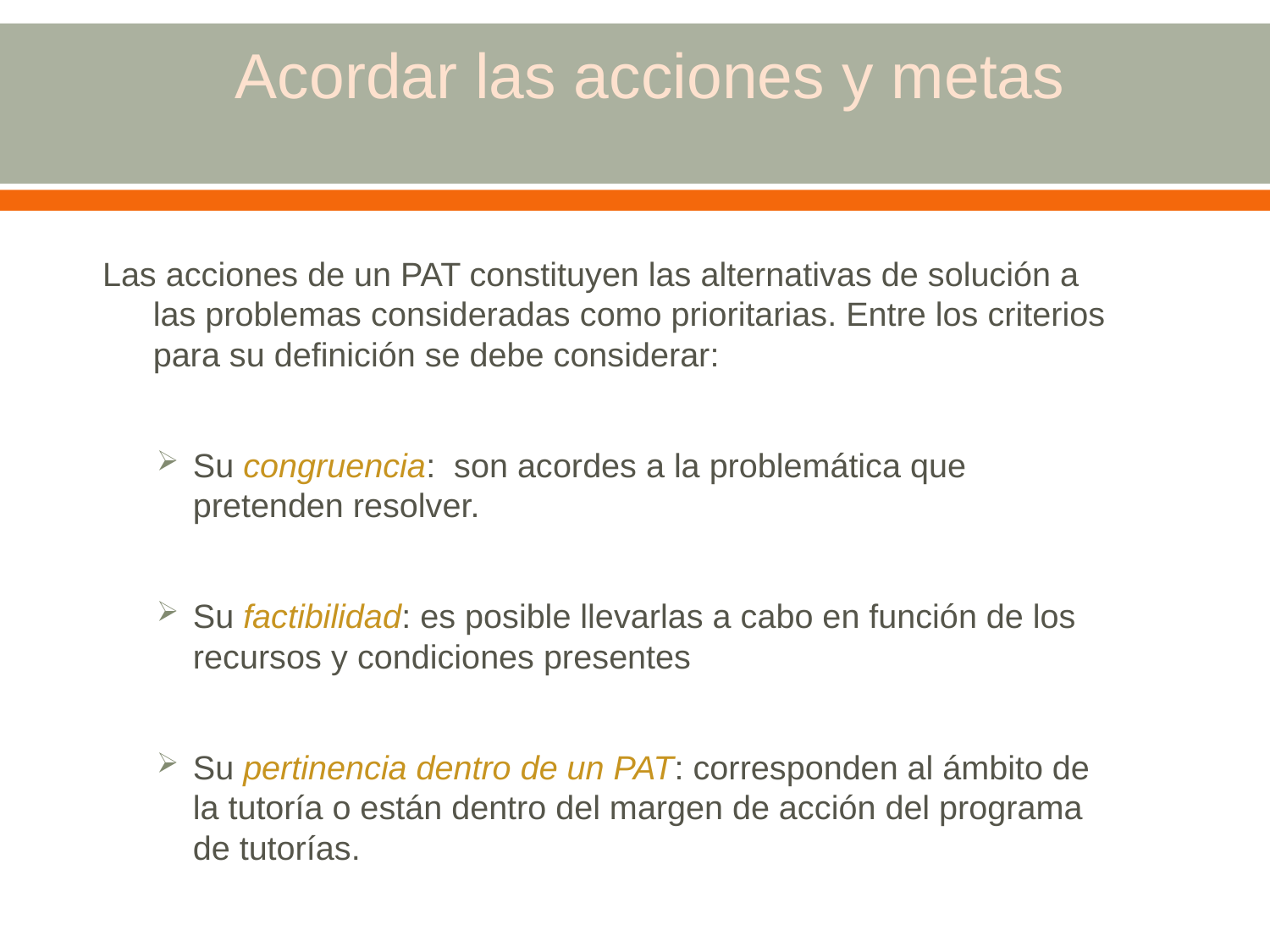

# Acordar las acciones y metas
Las acciones de un PAT constituyen las alternativas de solución a las problemas consideradas como prioritarias. Entre los criterios para su definición se debe considerar:

Su congruencia:  son acordes a la problemática que pretenden resolver.

Su factibilidad: es posible llevarlas a cabo en función de los recursos y condiciones presentes

Su pertinencia dentro de un PAT: corresponden al ámbito de la tutoría o están dentro del margen de acción del programa de tutorías.